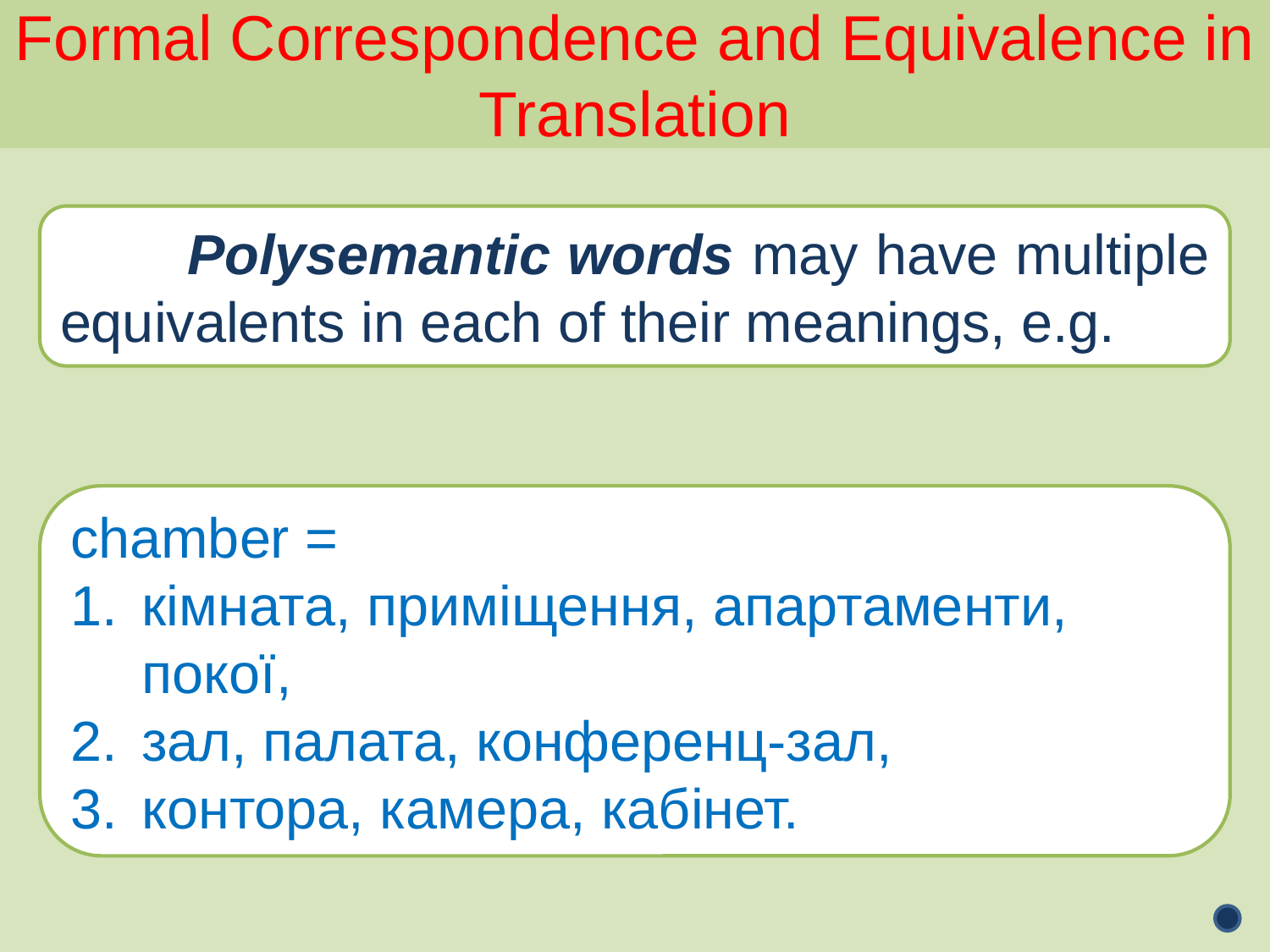

Formal Correspondence and Equivalence in Translation
	Polysemantic words may have multiple equivalents in each of their meanings, e.g.
chamber =
кімната, приміщення, апартаменти, покої,
зал, палата, конференц-зал,
контора, камера, кабінет.